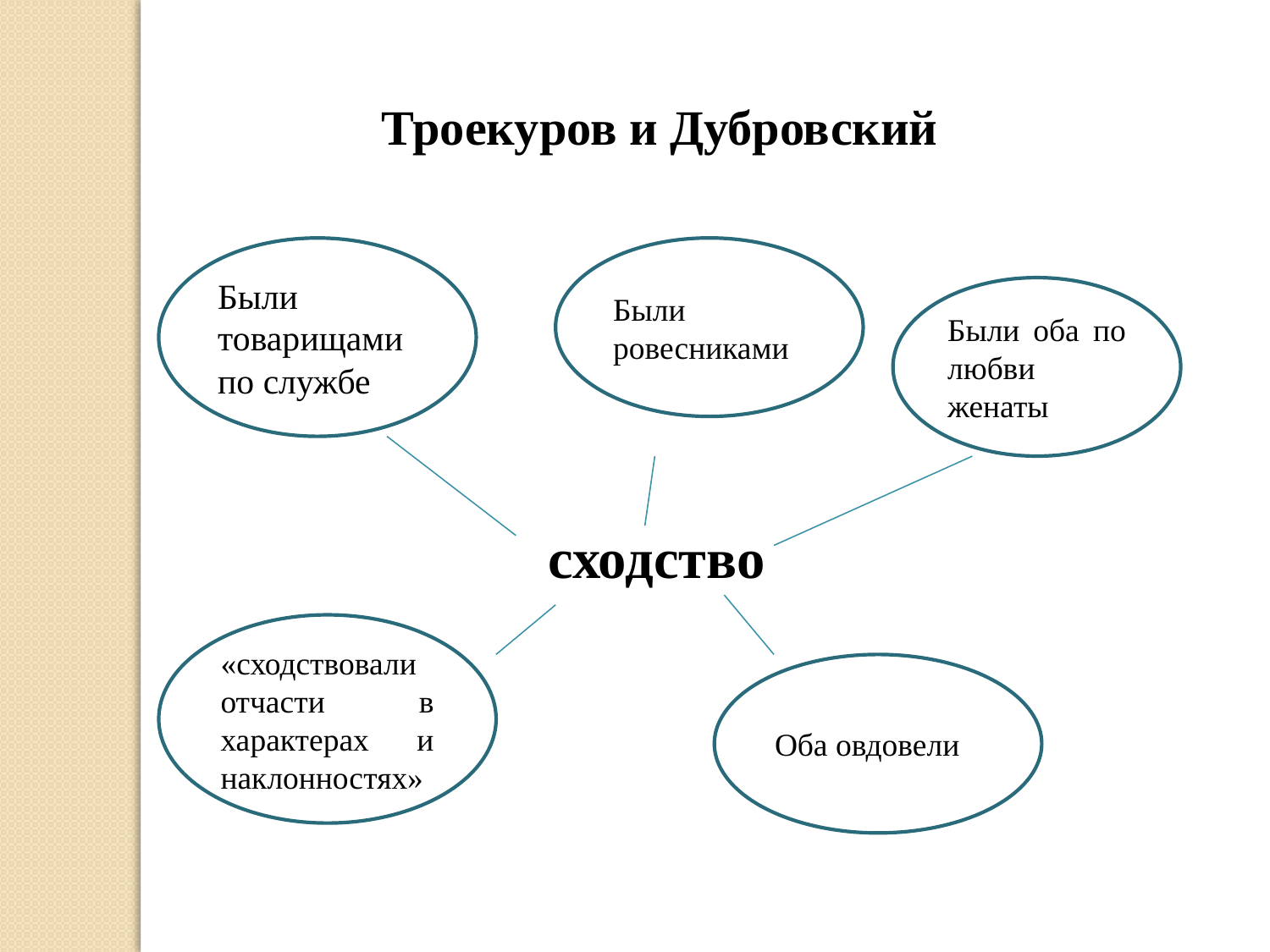

Троекуров и Дубровский
Были товарищами по службе
Были ровесниками
Были оба по любви женаты
сходство
«сходствовали отчасти в характерах и наклонностях»
Оба овдовели